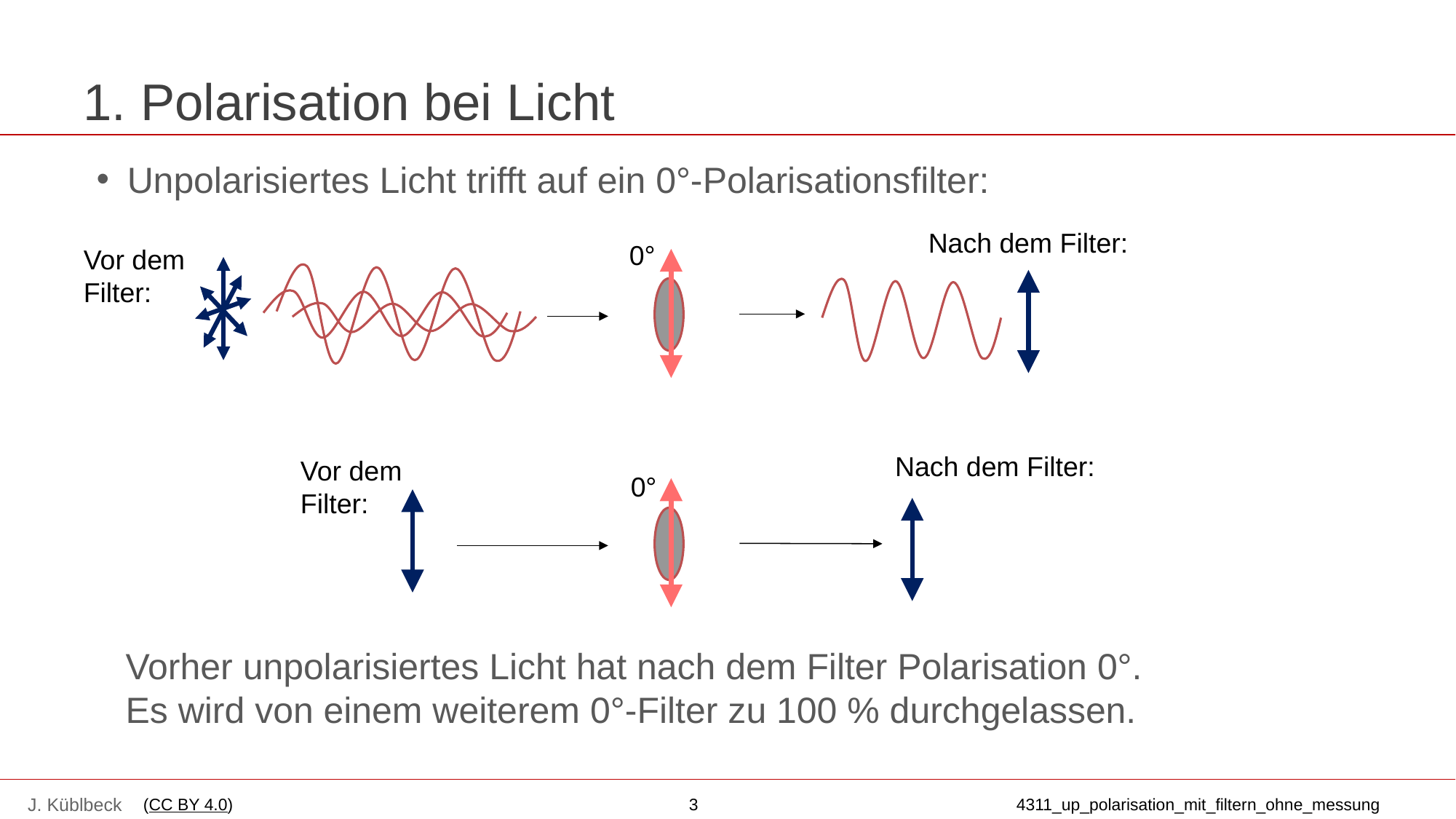

# 1. Polarisation bei Licht
Unpolarisiertes Licht trifft auf ein 0°-Polarisationsfilter:

Nach dem Filter:

0°
Vor dem
Filter:

Nach dem Filter:
Vor dem
Filter:

0°
Vorher unpolarisiertes Licht hat nach dem Filter Polarisation 0°.
Es wird von einem weiterem 0°-Filter zu 100 % durchgelassen.